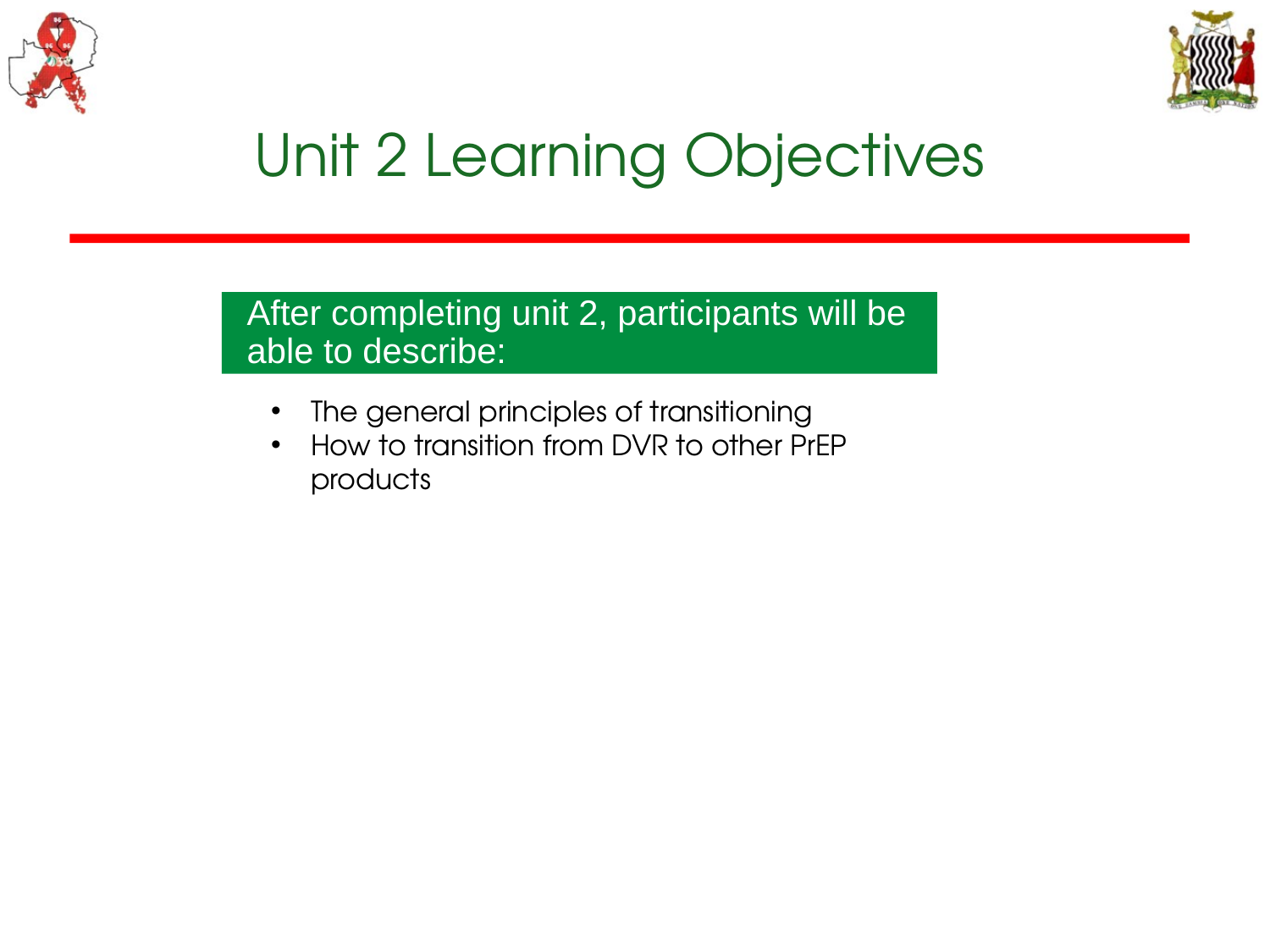

# Unit 2 Learning Objectives
After completing unit 2, participants will be able to describe:​

The general principles of transitioning
How to transition from DVR to other PrEP products